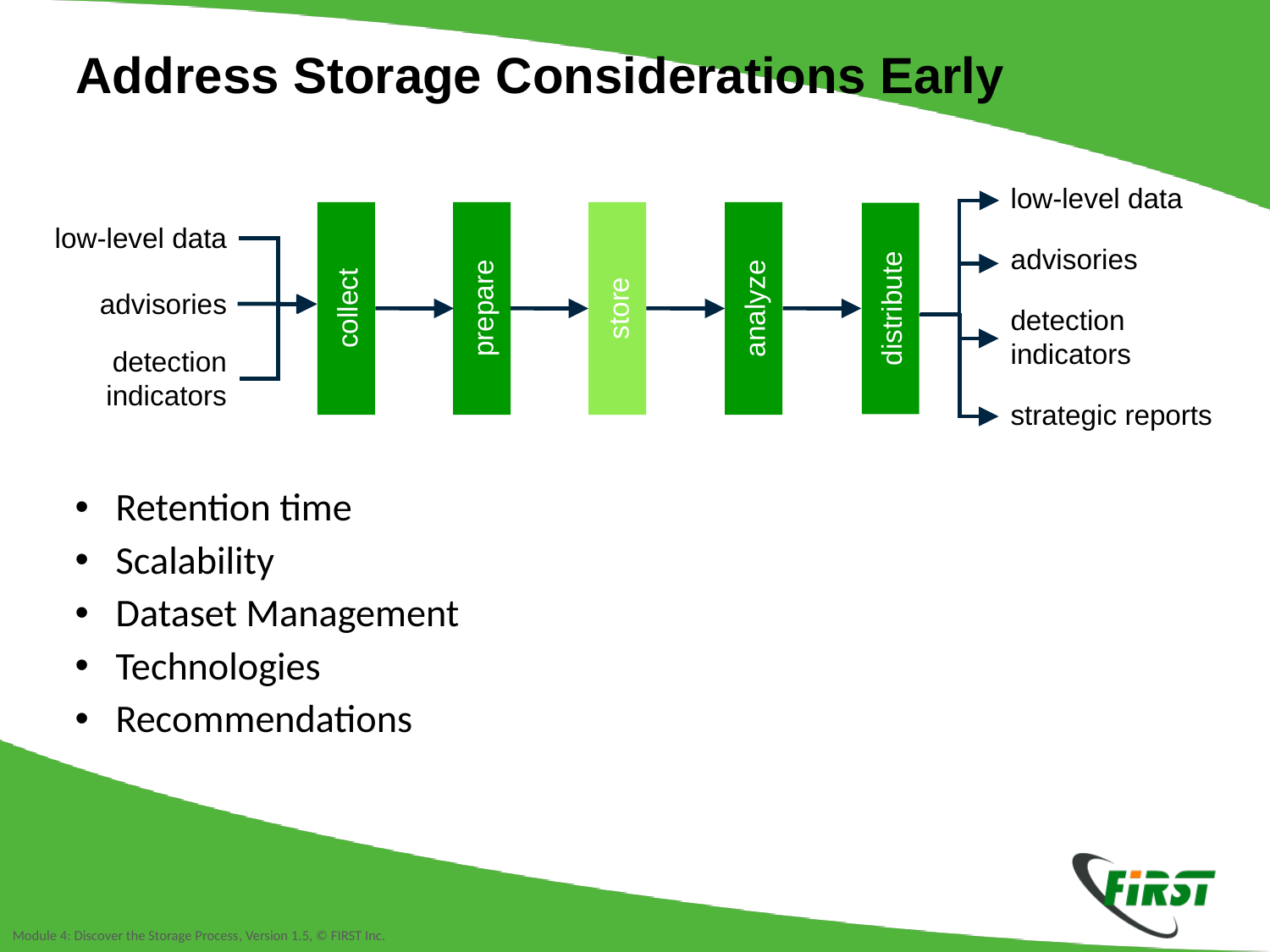

Address Storage Considerations Early
low-level data

low-level data
advisories

advisories
store
collect
prepare
analyze
distribute
detection indicators

detection
indicators
strategic reports
Retention time
Scalability
Dataset Management
Technologies
Recommendations